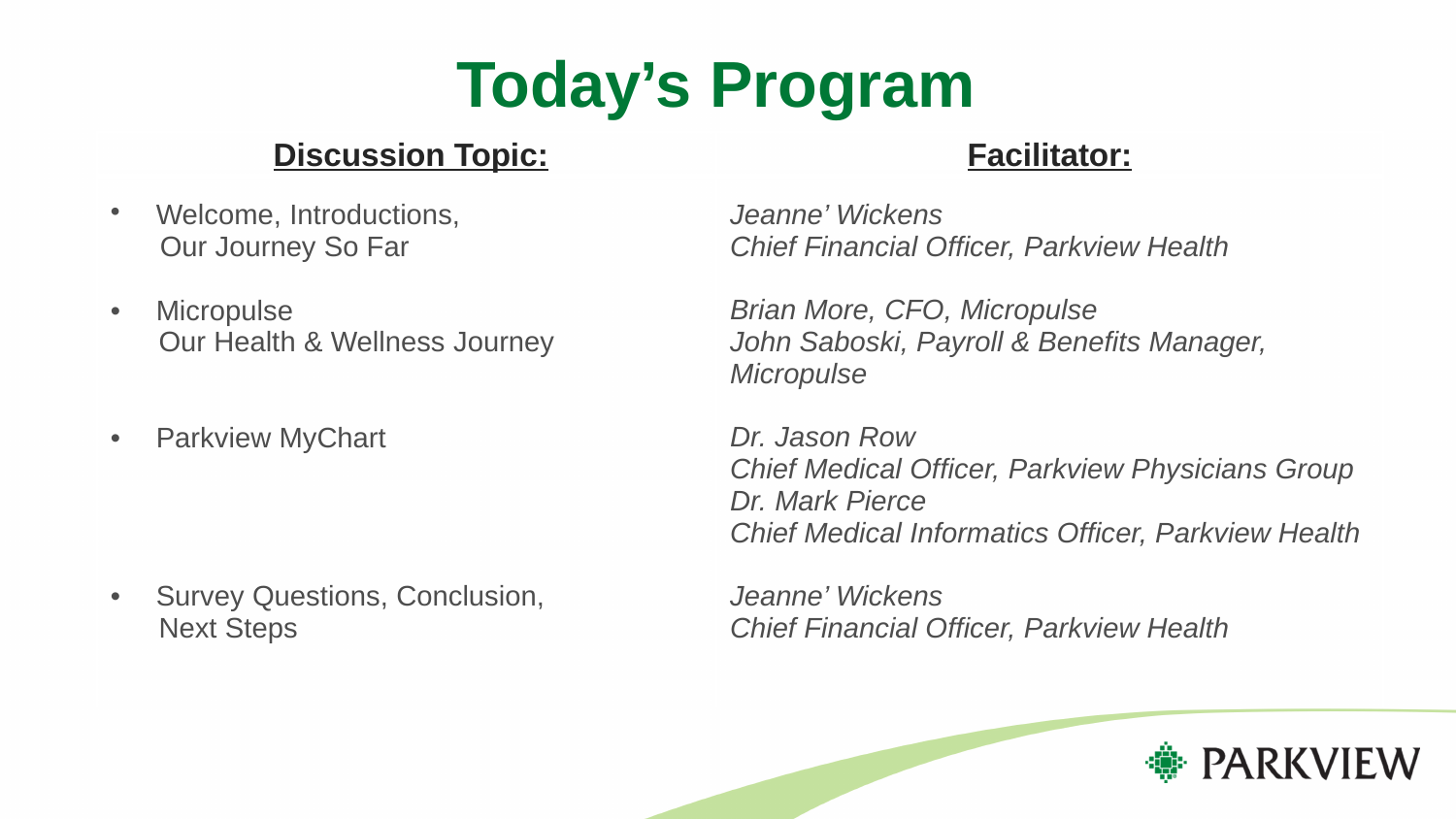

# Today’s Program
|  |  |
| --- | --- |
| Discussion Topic: | Facilitator: |
| Welcome, Introductions, Our Journey So Far Micropulse Our Health & Wellness Journey Parkview MyChart Survey Questions, Conclusion, Next Steps | Jeanne’ Wickens Chief Financial Officer, Parkview Health Brian More, CFO, Micropulse John Saboski, Payroll & Benefits Manager, Micropulse Dr. Jason Row Chief Medical Officer, Parkview Physicians Group Dr. Mark Pierce Chief Medical Informatics Officer, Parkview Health Jeanne’ Wickens Chief Financial Officer, Parkview Health |